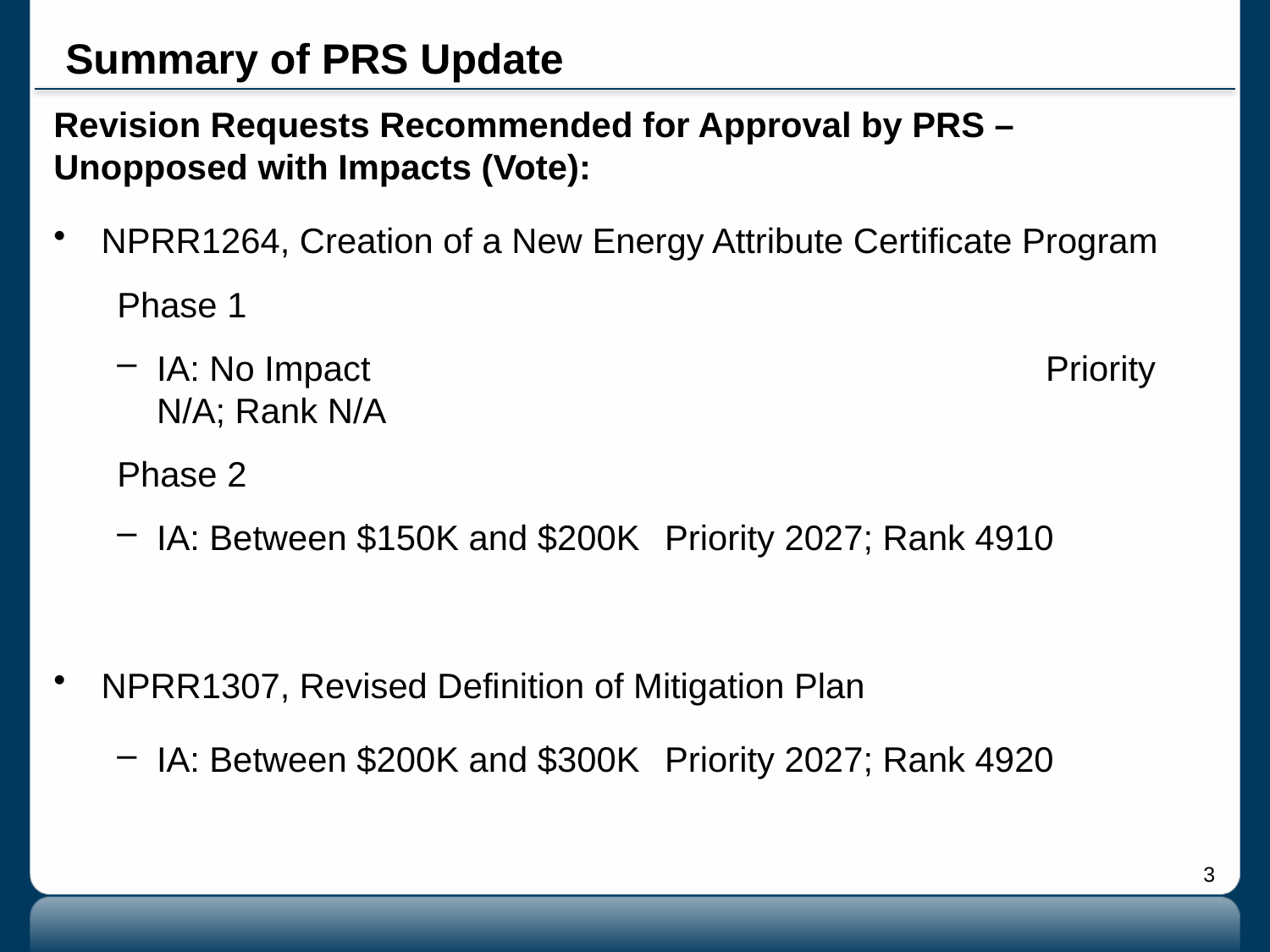

# Summary of PRS Update
Revision Requests Recommended for Approval by PRS – Unopposed with Impacts (Vote):
NPRR1264, Creation of a New Energy Attribute Certificate Program
Phase 1
IA: No Impact						Priority N/A; Rank N/A
Phase 2
IA: Between $150K and $200K	Priority 2027; Rank 4910

NPRR1307, Revised Definition of Mitigation Plan
IA: Between $200K and $300K	Priority 2027; Rank 4920